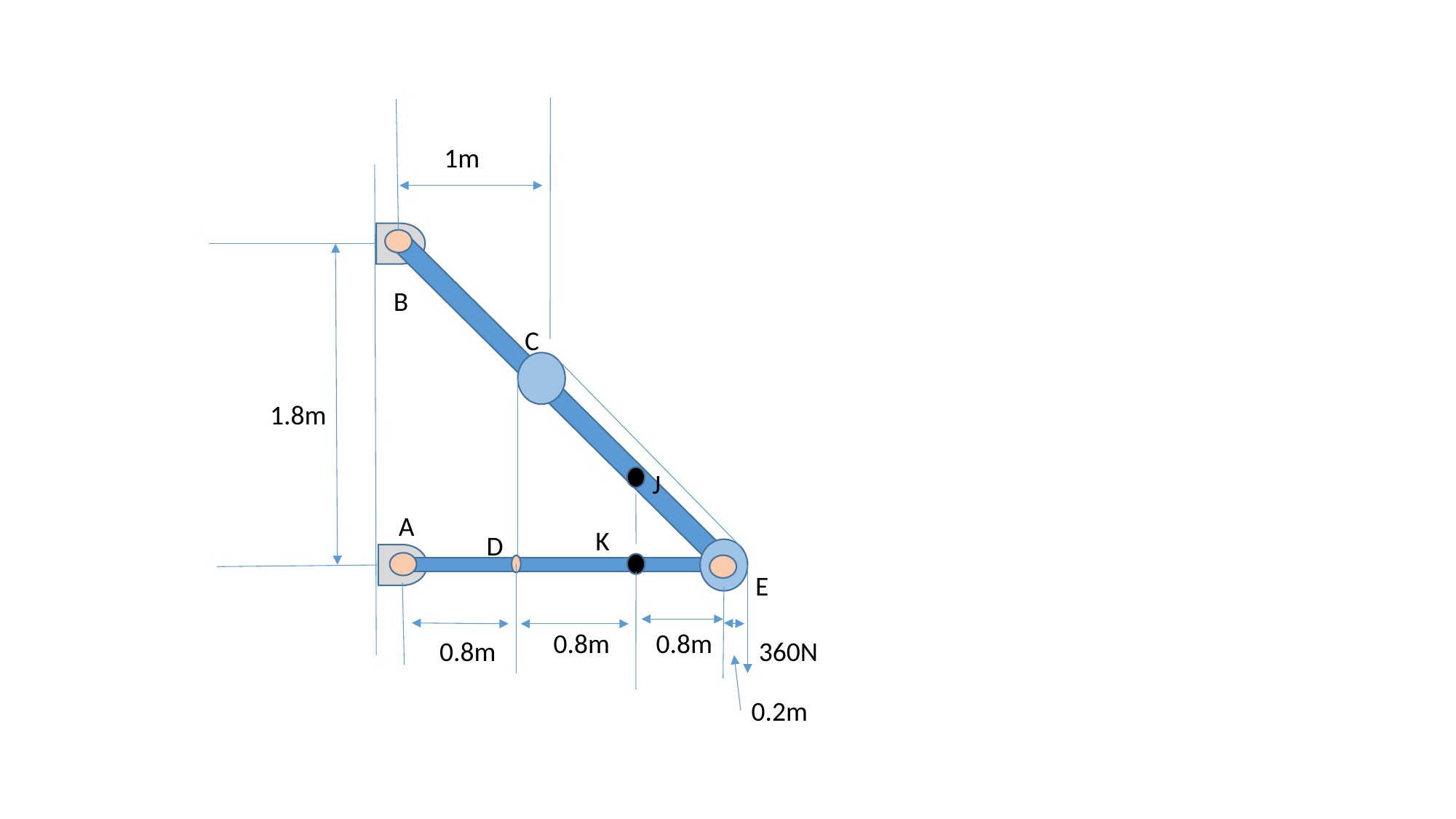

1m

B
C

1.8m
J

A
K
D

E
0.8m
0.8m
0.8m
360N
0.2m